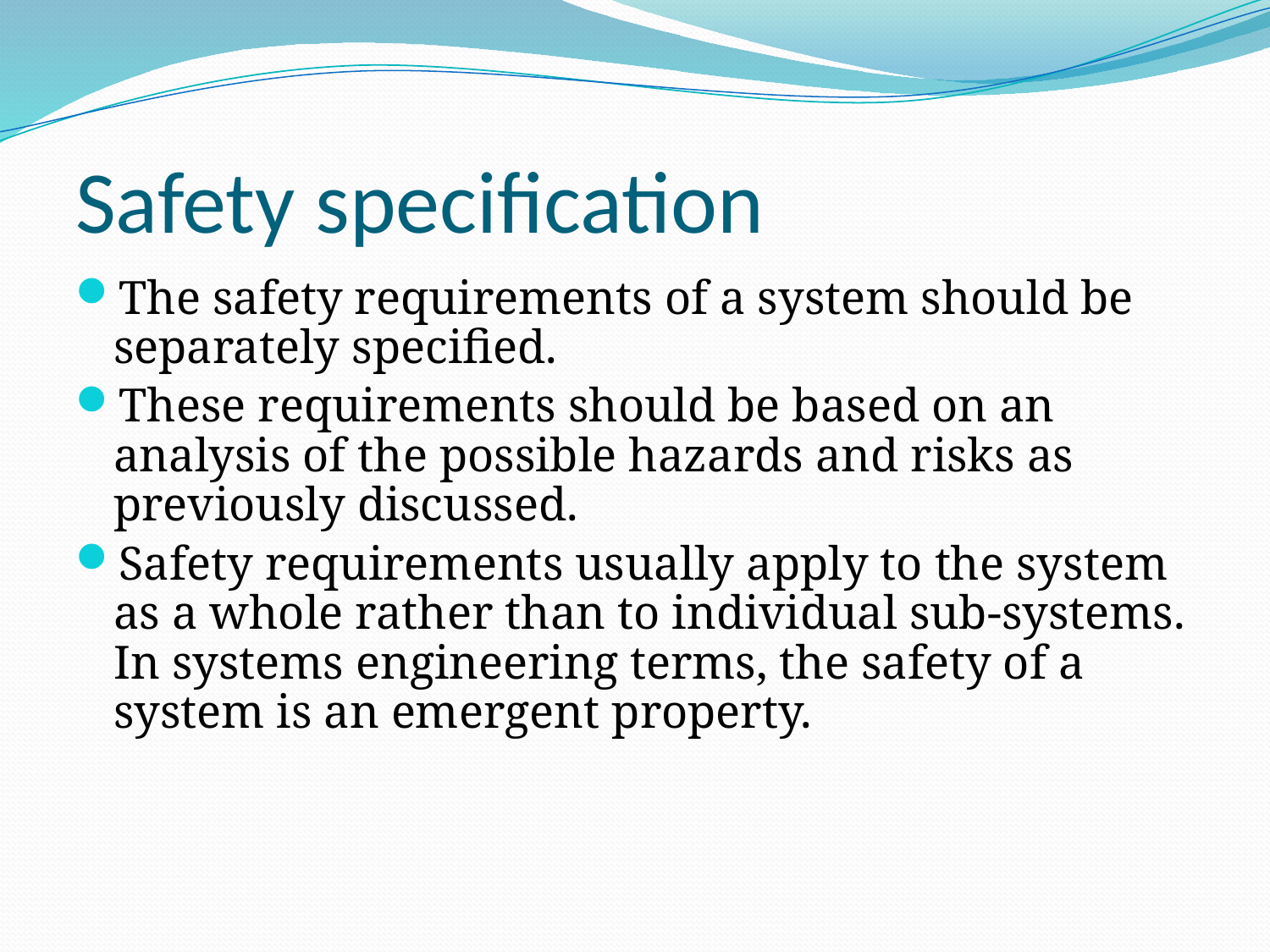

# Safety specification
The safety requirements of a system should be separately specified.
These requirements should be based on an analysis of the possible hazards and risks as previously discussed.
Safety requirements usually apply to the system as a whole rather than to individual sub-systems. In systems engineering terms, the safety of a system is an emergent property.